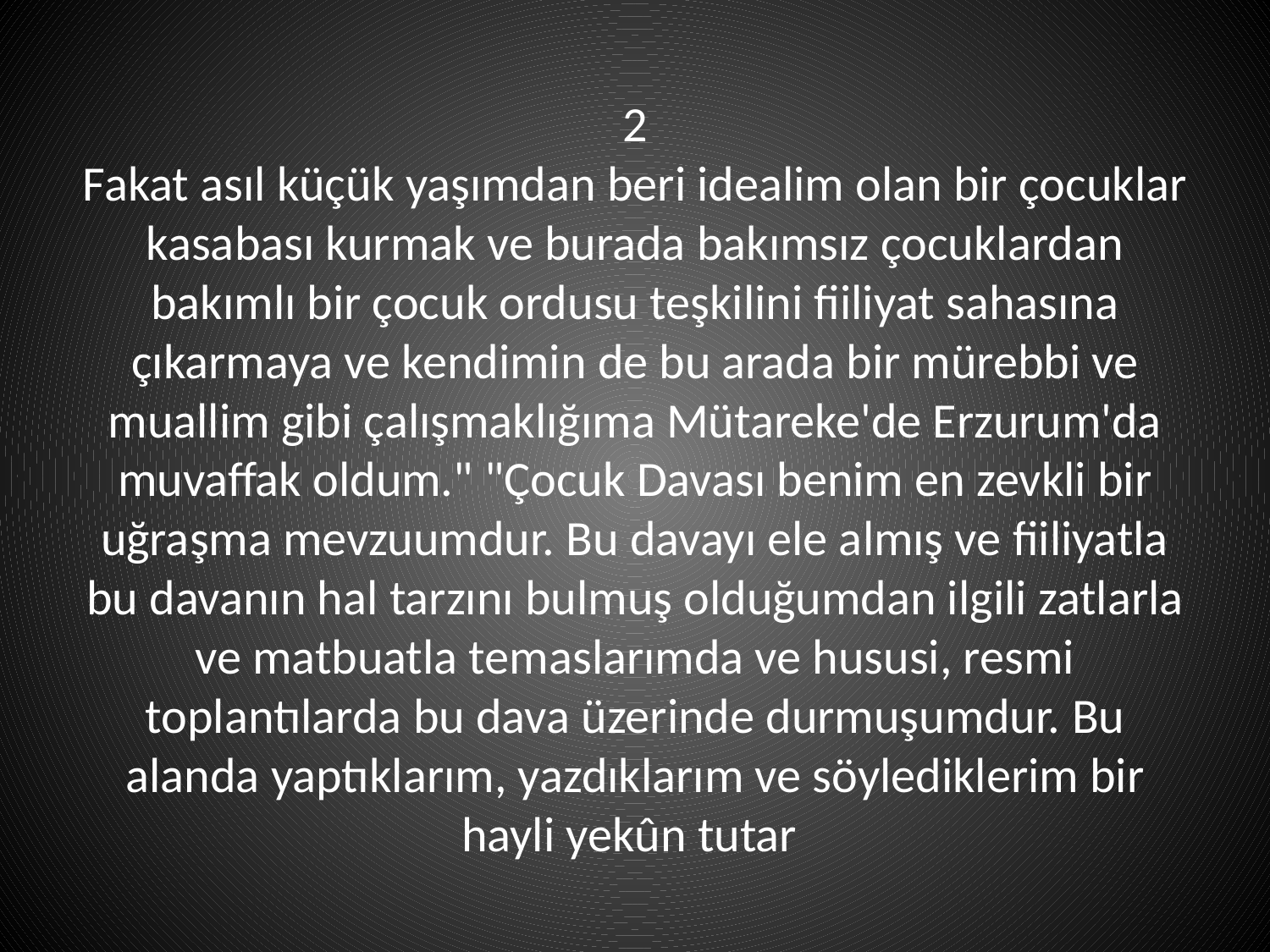

# 2 Fakat asıl küçük yaşımdan beri idealim olan bir çocuklar kasabası kurmak ve burada bakımsız çocuklardan bakımlı bir çocuk ordusu teşkilini fiiliyat sahasına çıkarmaya ve kendimin de bu arada bir mürebbi ve muallim gibi çalışmaklığıma Mütareke'de Erzurum'da muvaffak oldum." "Çocuk Davası benim en zevkli bir uğraşma mevzuumdur. Bu davayı ele almış ve fiiliyatla bu davanın hal tarzını bulmuş olduğumdan ilgili zatlarla ve matbuatla temaslarımda ve hususi, resmi toplantılarda bu dava üzerinde durmuşumdur. Bu alanda yaptıklarım, yazdıklarım ve söylediklerim bir hayli yekûn tutar